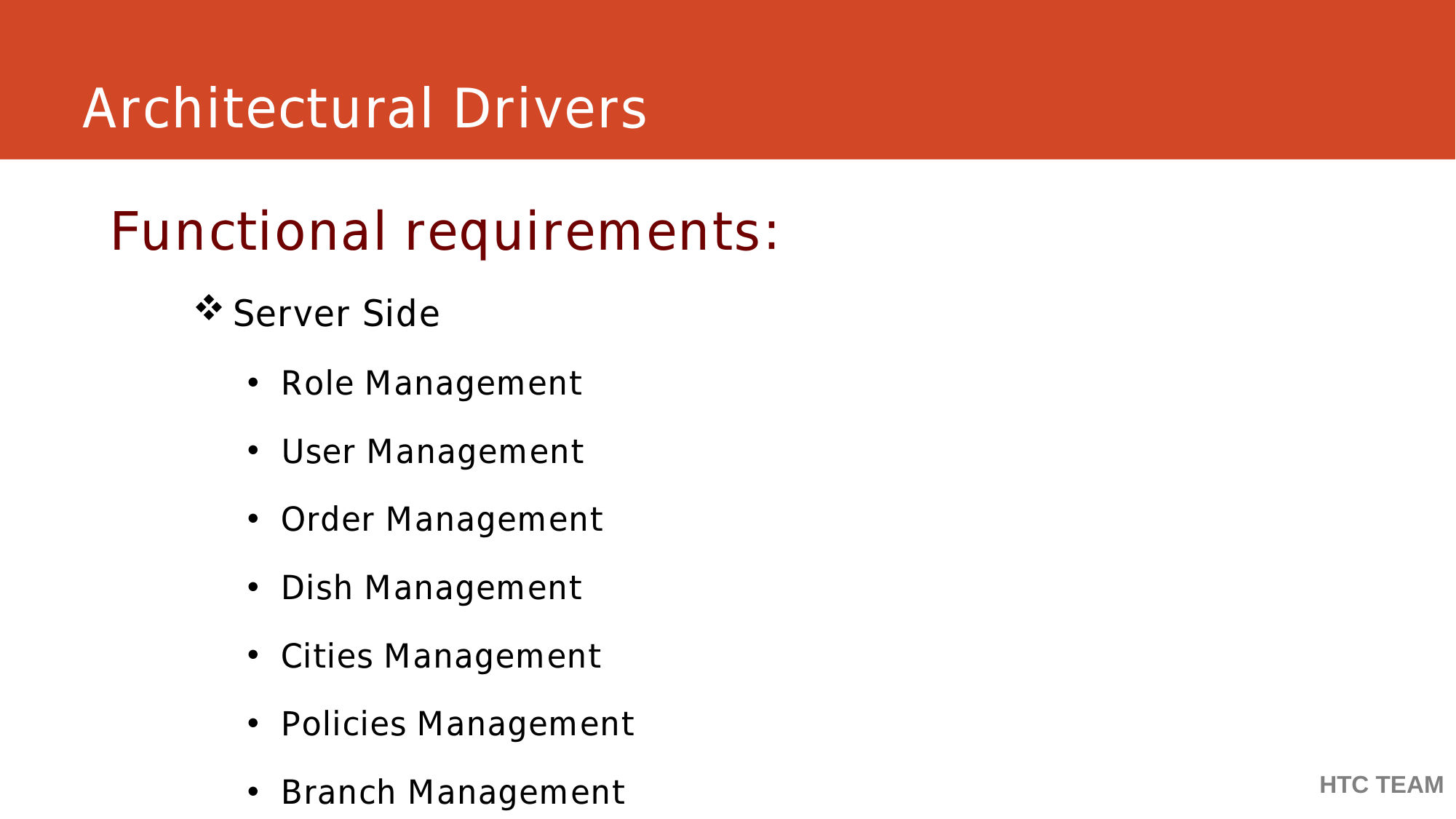

# Architectural Drivers
Functional requirements:
Server Side
Role Management
User Management
Order Management
Dish Management
Cities Management
Policies Management
Branch Management
HTC TEAM